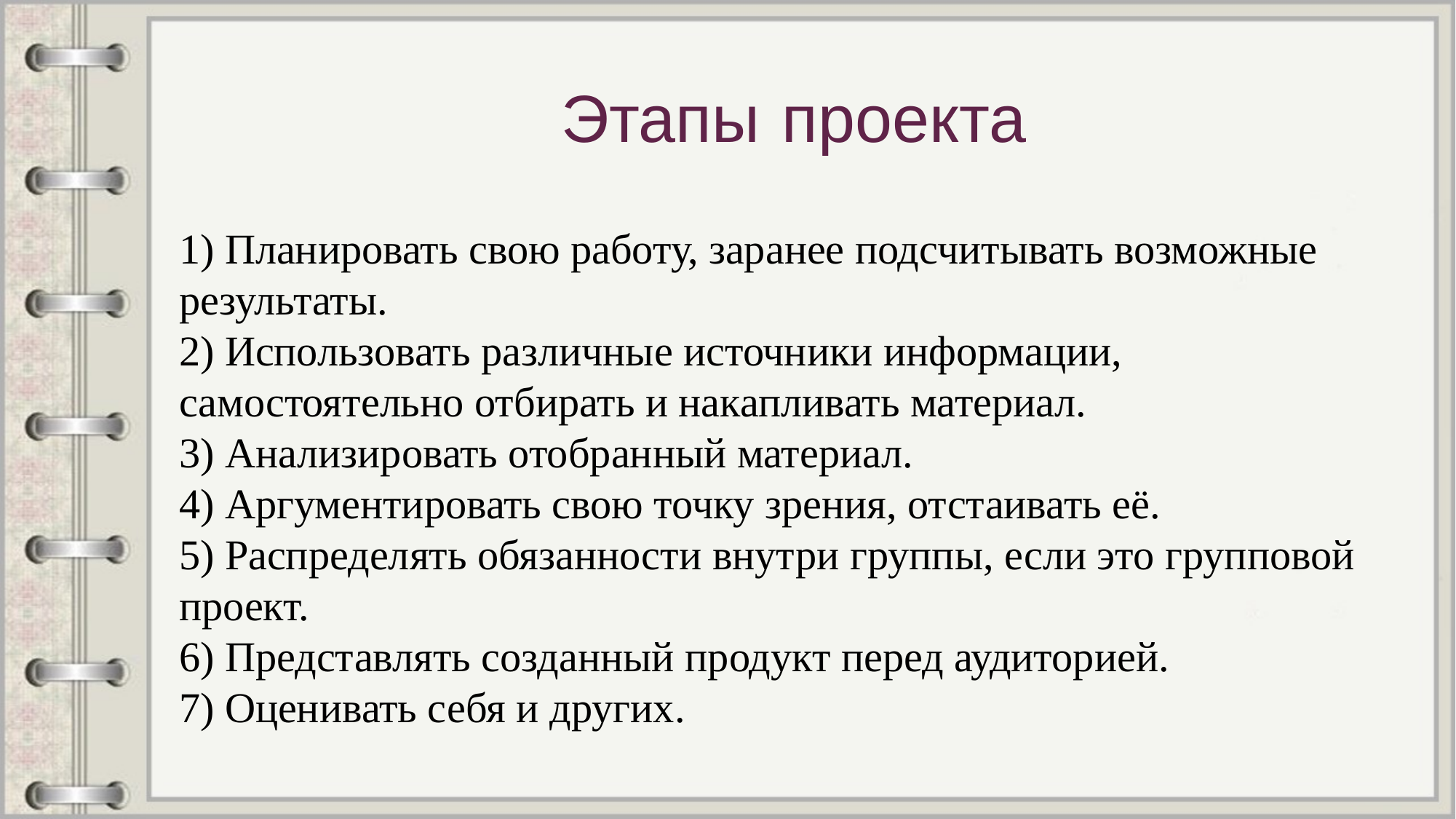

# Этапы проекта
1) Планировать свою работу, заранее подсчитывать возможные результаты.
2) Использовать различные источники информации, самостоятельно отбирать и накапливать материал.
3) Анализировать отобранный материал.
4) Аргументировать свою точку зрения, отстаивать её.
5) Распределять обязанности внутри группы, если это групповой проект.
6) Представлять созданный продукт перед аудиторией.
7) Оценивать себя и других.